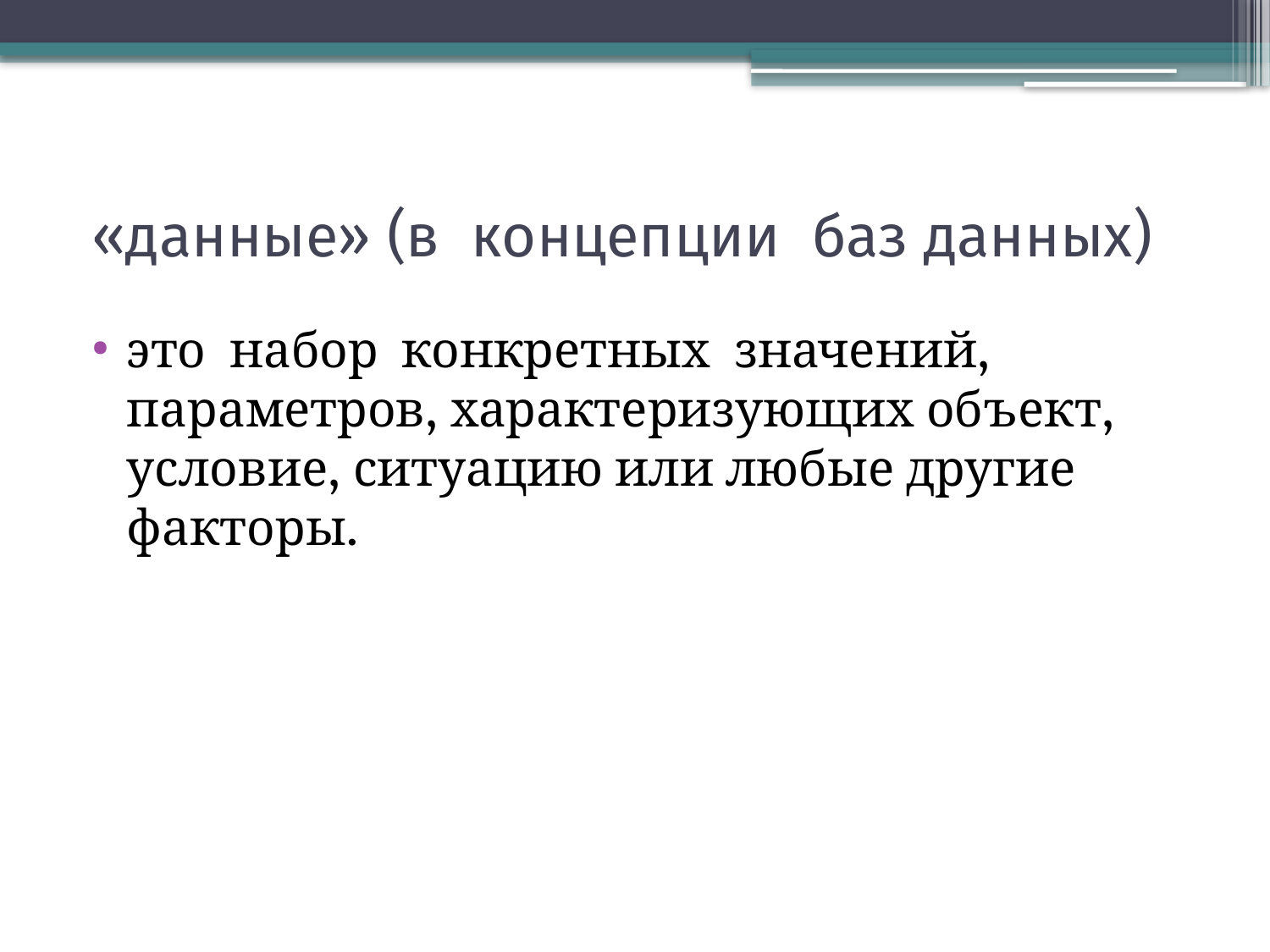

# «данные» (в  концепции  баз данных)
это  набор  конкретных  значений,  параметров, характеризующих объект, условие, ситуацию или любые другие факторы.